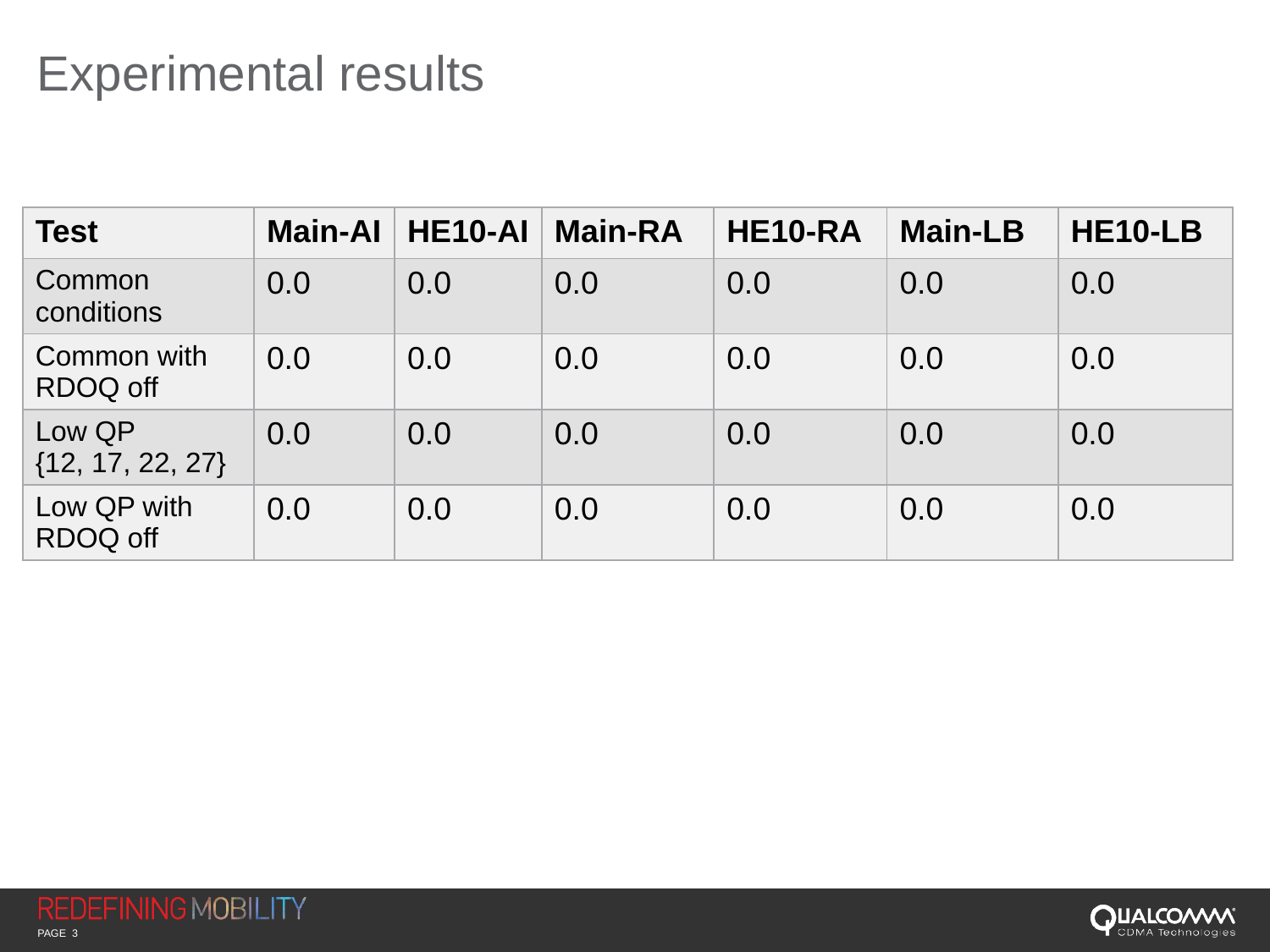

# Experimental results
| Test | Main-AI | HE10-AI | Main-RA | HE10-RA | Main-LB | HE10-LB |
| --- | --- | --- | --- | --- | --- | --- |
| Common conditions | 0.0 | 0.0 | 0.0 | 0.0 | 0.0 | 0.0 |
| Common with RDOQ off | 0.0 | 0.0 | 0.0 | 0.0 | 0.0 | 0.0 |
| Low QP {12, 17, 22, 27} | 0.0 | 0.0 | 0.0 | 0.0 | 0.0 | 0.0 |
| Low QP with RDOQ off | 0.0 | 0.0 | 0.0 | 0.0 | 0.0 | 0.0 |